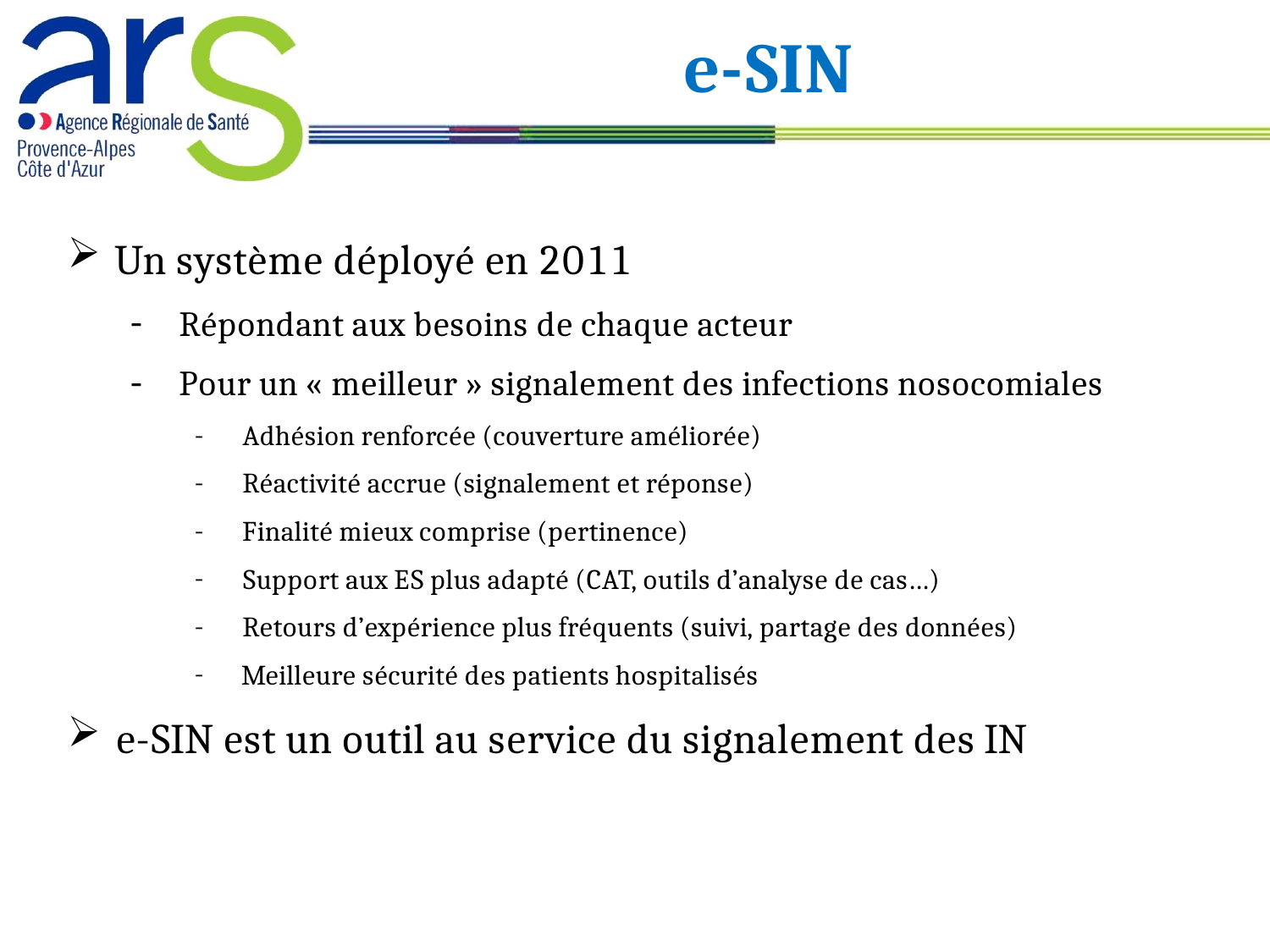

e-SIN
Un système déployé en 2011
Répondant aux besoins de chaque acteur
Pour un « meilleur » signalement des infections nosocomiales
Adhésion renforcée (couverture améliorée)
Réactivité accrue (signalement et réponse)
Finalité mieux comprise (pertinence)
Support aux ES plus adapté (CAT, outils d’analyse de cas…)
Retours d’expérience plus fréquents (suivi, partage des données)
Meilleure sécurité des patients hospitalisés
e-SIN est un outil au service du signalement des IN